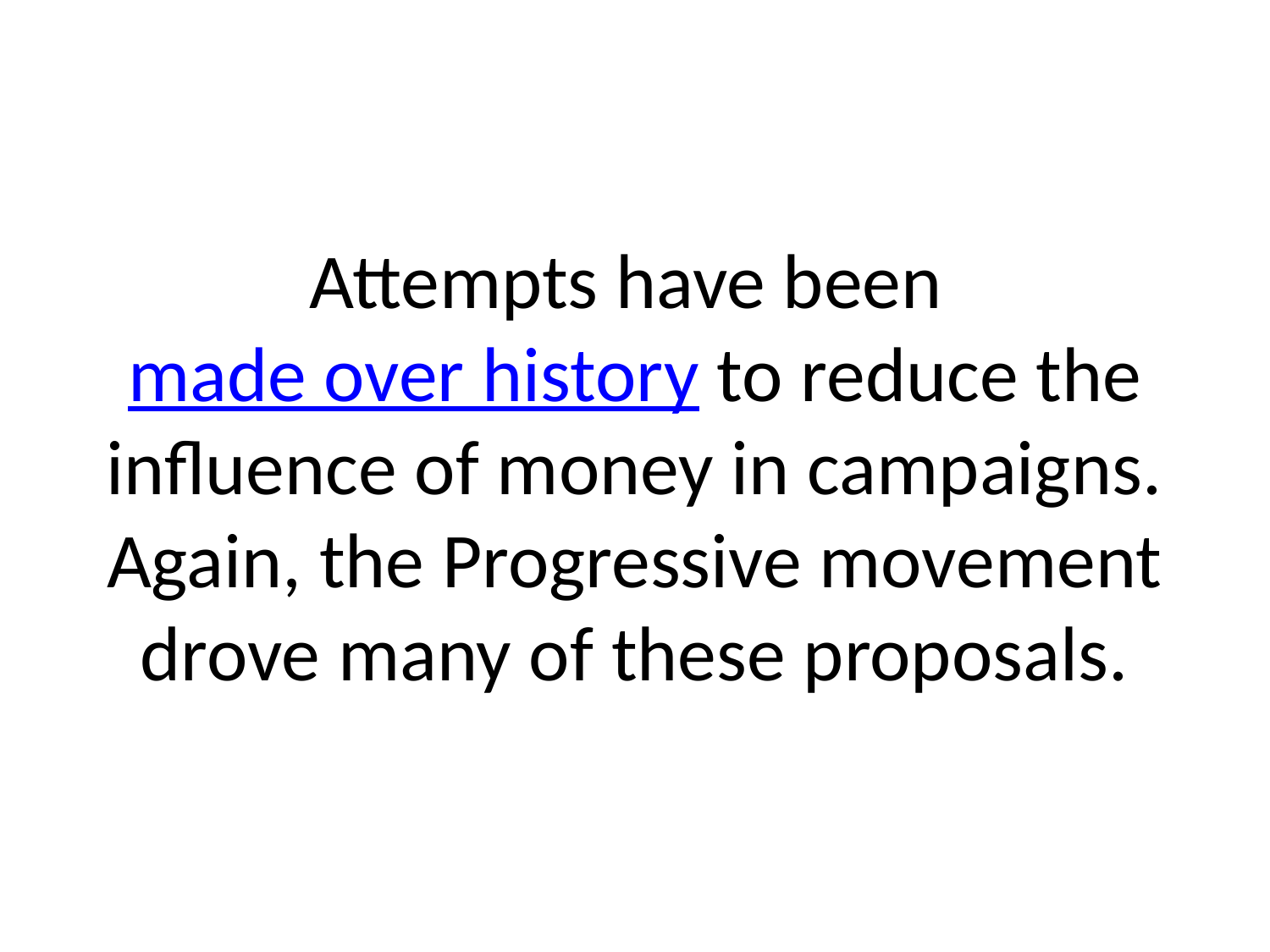

# Attempts have been made over history to reduce the influence of money in campaigns. Again, the Progressive movement drove many of these proposals.